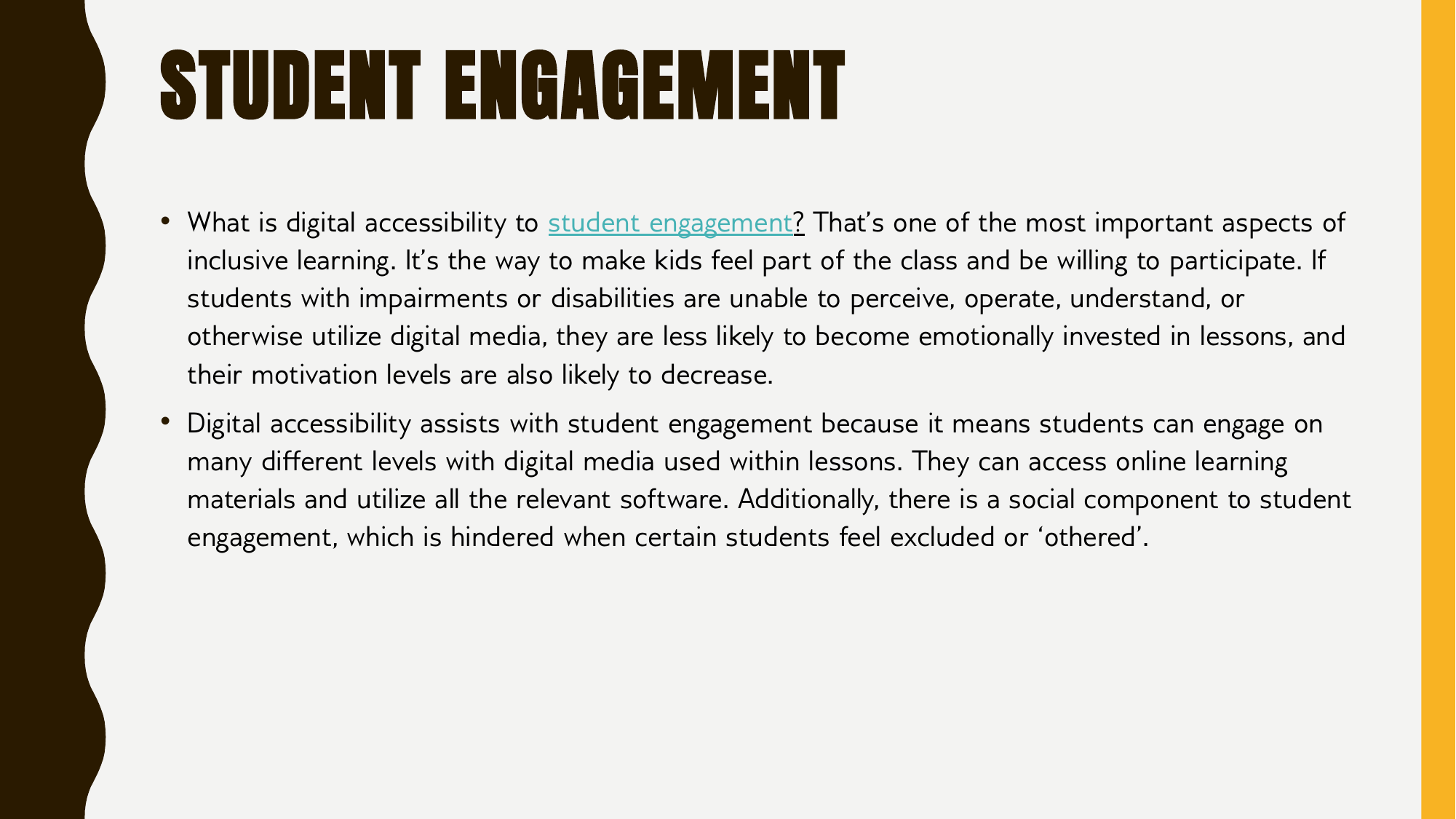

# student Engagement
What is digital accessibility to student engagement? That’s one of the most important aspects of inclusive learning. It’s the way to make kids feel part of the class and be willing to participate. If students with impairments or disabilities are unable to perceive, operate, understand, or otherwise utilize digital media, they are less likely to become emotionally invested in lessons, and their motivation levels are also likely to decrease.
Digital accessibility assists with student engagement because it means students can engage on many different levels with digital media used within lessons. They can access online learning materials and utilize all the relevant software. Additionally, there is a social component to student engagement, which is hindered when certain students feel excluded or ‘othered’.